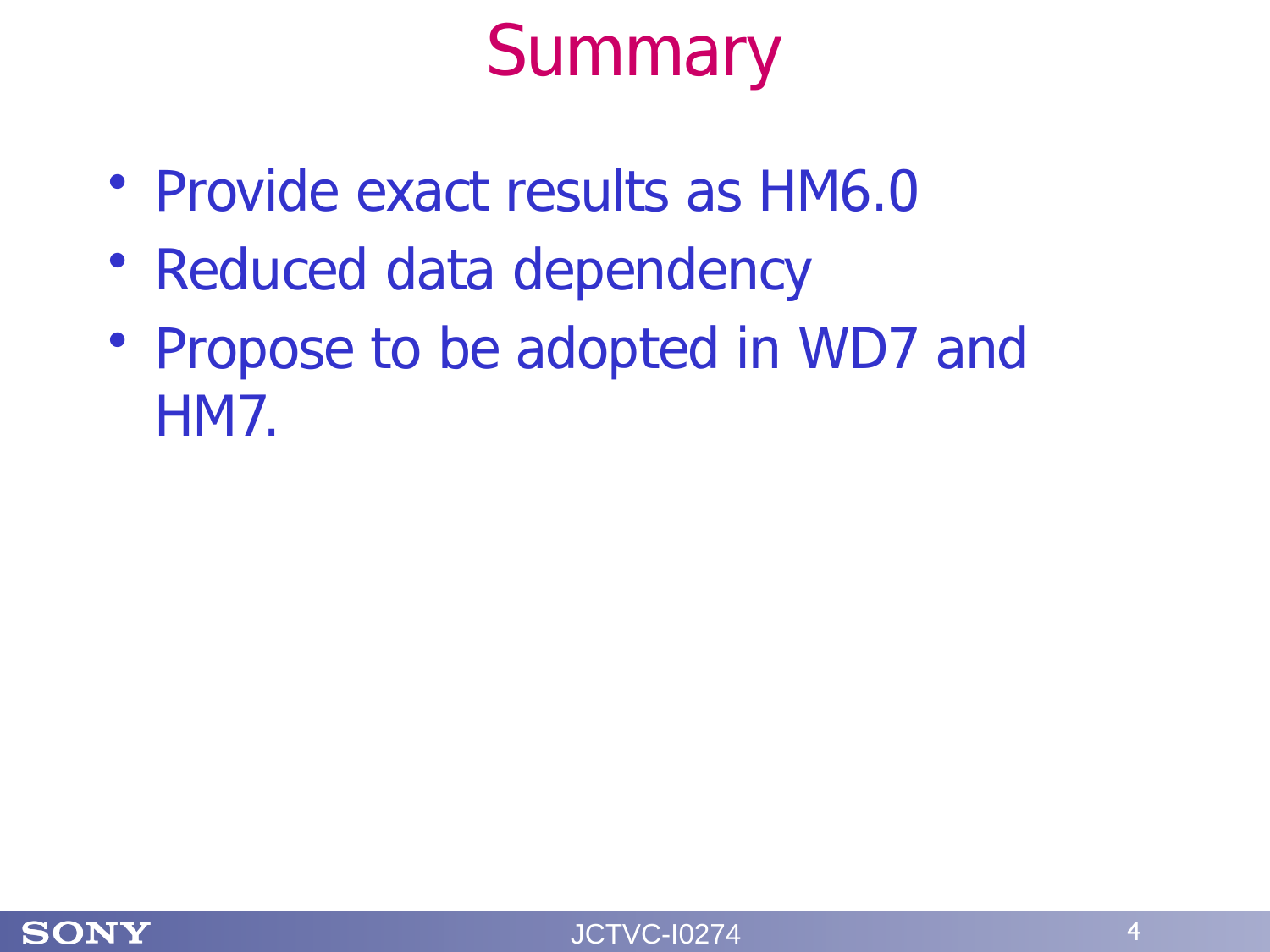

# Summary
Provide exact results as HM6.0
Reduced data dependency
Propose to be adopted in WD7 and HM7.
JCTVC-I0274
4